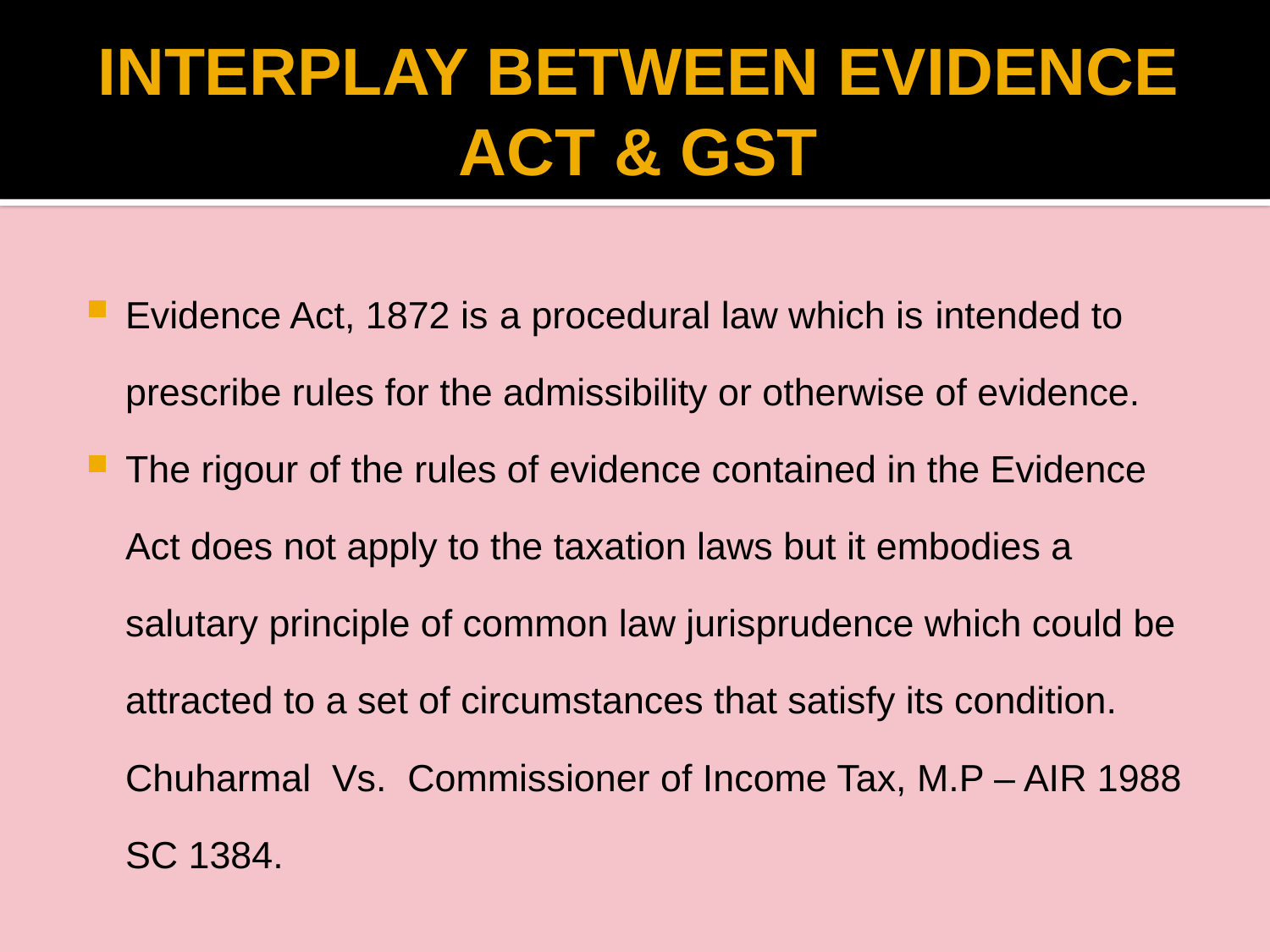

# INTERPLAY BETWEEN EVIDENCE ACT & GST
Evidence Act, 1872 is a procedural law which is intended to prescribe rules for the admissibility or otherwise of evidence.
The rigour of the rules of evidence contained in the Evidence Act does not apply to the taxation laws but it embodies a salutary principle of common law jurisprudence which could be attracted to a set of circumstances that satisfy its condition. Chuharmal  Vs.  Commissioner of Income Tax, M.P – AIR 1988 SC 1384.